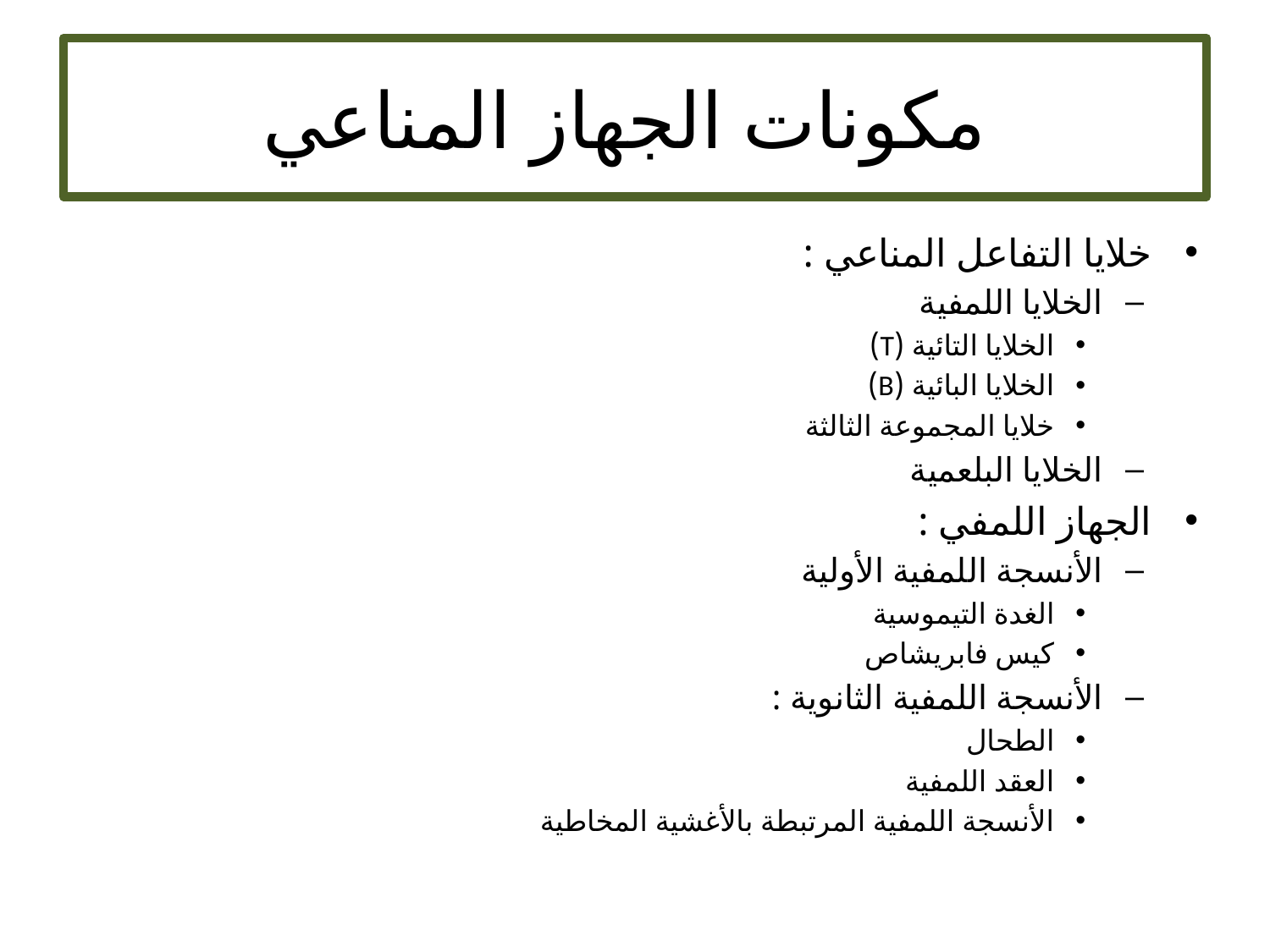

# مكونات الجهاز المناعي
خلايا التفاعل المناعي :
الخلايا اللمفية
الخلايا التائية (T)
الخلايا البائية (B)
خلايا المجموعة الثالثة
الخلايا البلعمية
الجهاز اللمفي :
الأنسجة اللمفية الأولية
الغدة التيموسية
كيس فابريشاص
الأنسجة اللمفية الثانوية :
الطحال
العقد اللمفية
الأنسجة اللمفية المرتبطة بالأغشية المخاطية